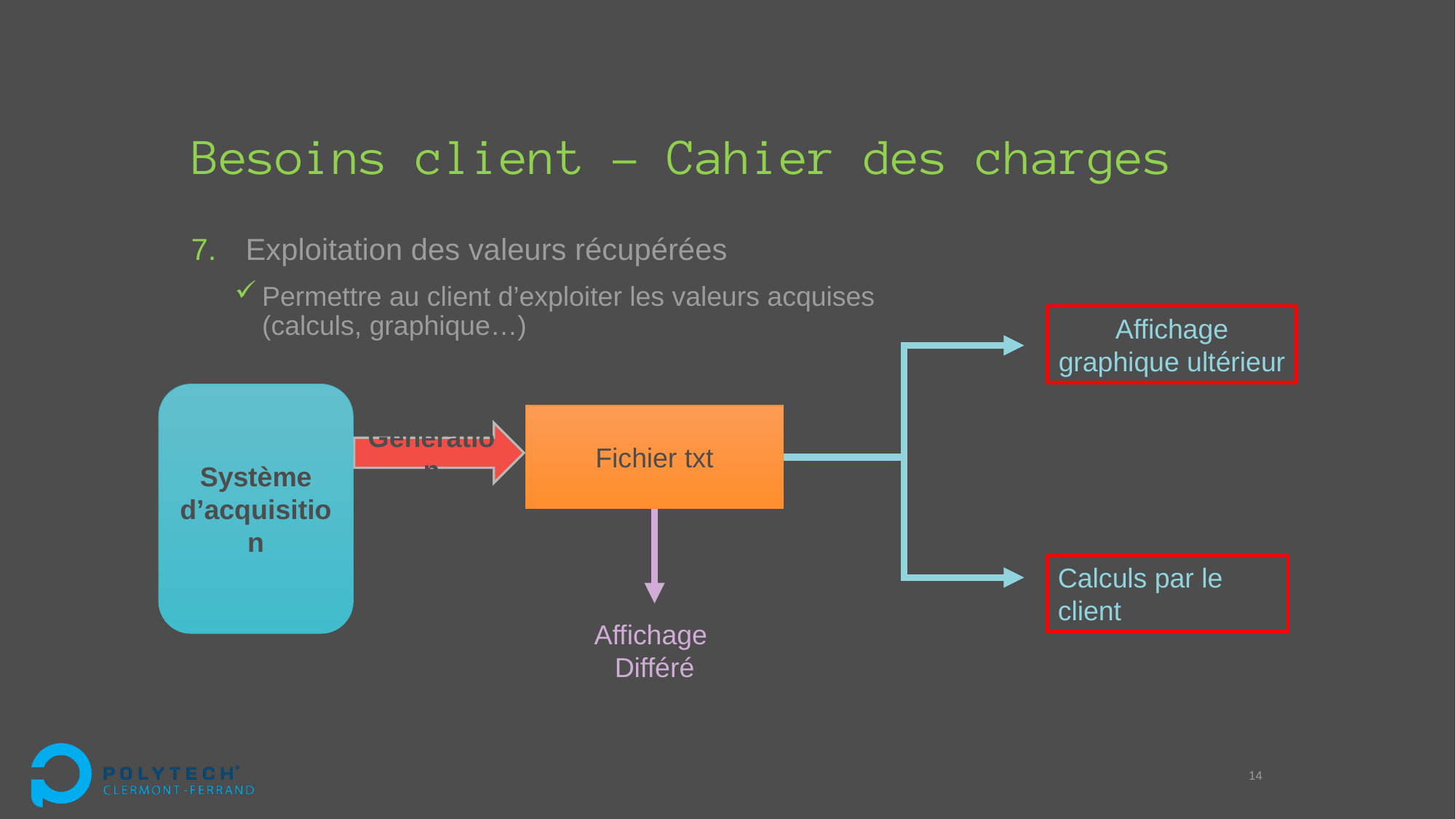

# Besoins client - Cahier des charges
Exploitation des valeurs récupérées
Permettre au client d’exploiter les valeurs acquises
(calculs, graphique…)
Affichage graphique ultérieur
Système d’acquisition
Fichier txt
Génération
Calculs par le client
Affichage
Différé
14